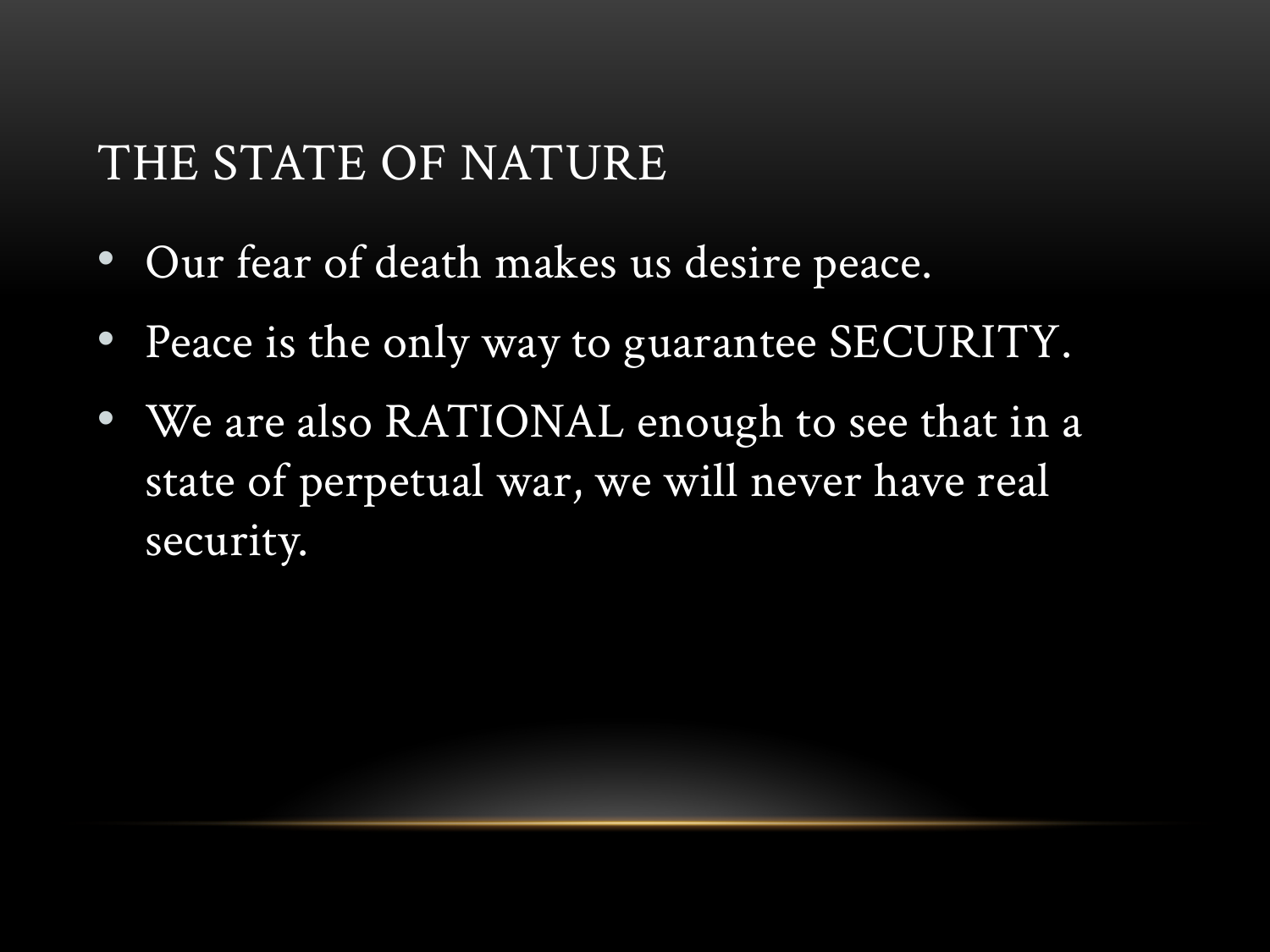

# The state of nature
Our fear of death makes us desire peace.
Peace is the only way to guarantee SECURITY.
We are also RATIONAL enough to see that in a state of perpetual war, we will never have real security.